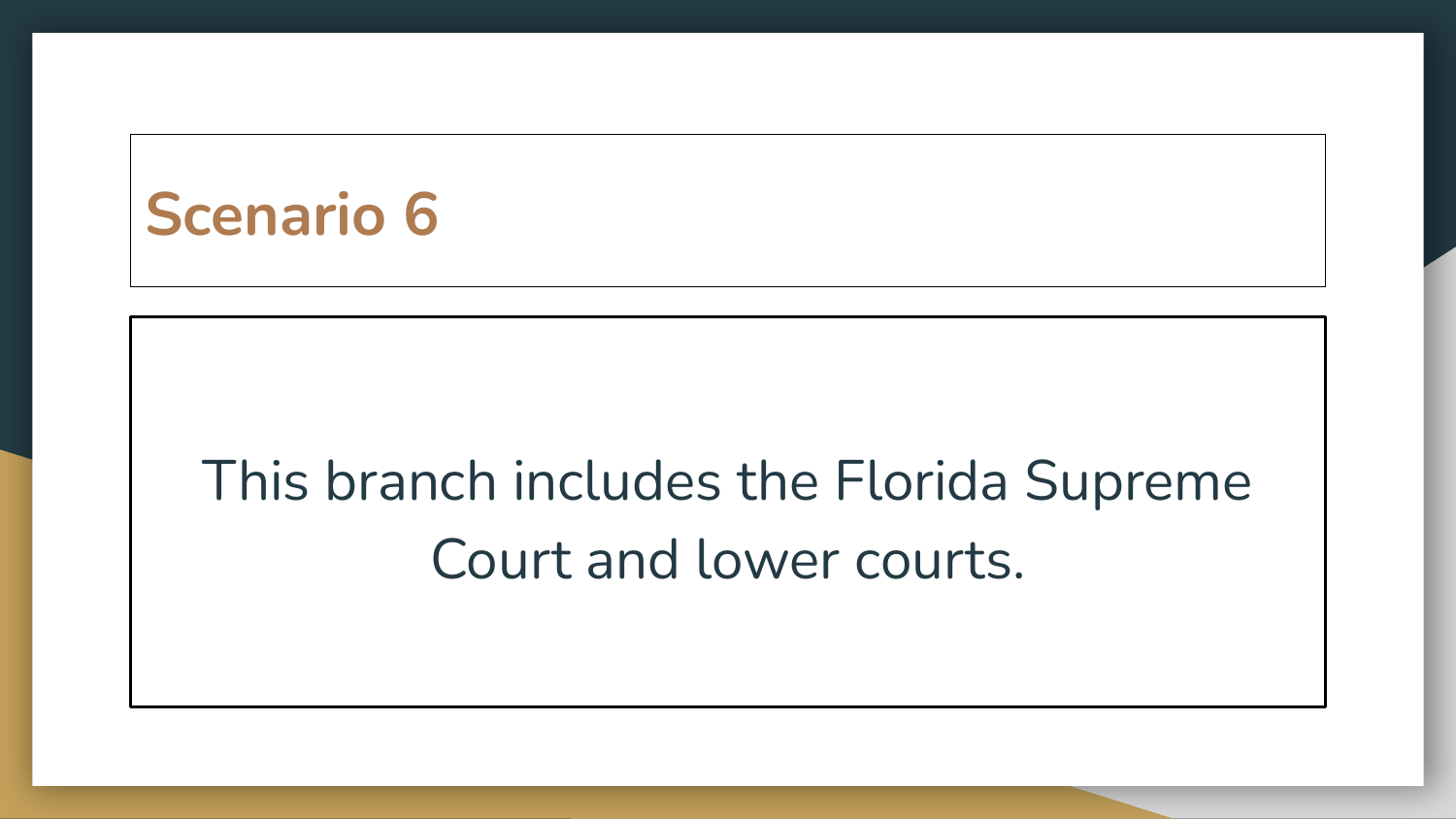

# Scenario 6
This branch includes the Florida Supreme Court and lower courts.